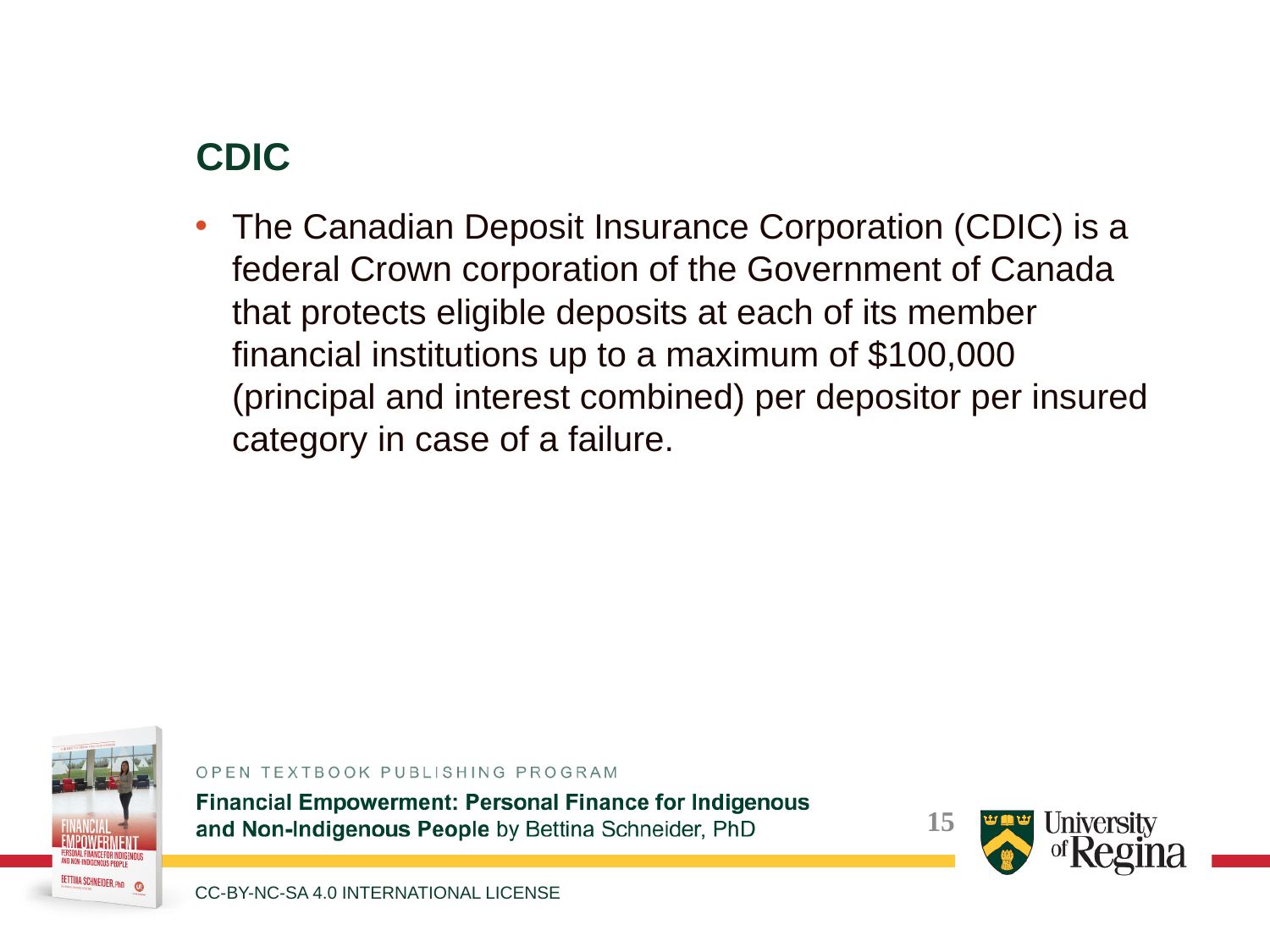

CDIC
The Canadian Deposit Insurance Corporation (CDIC) is a federal Crown corporation of the Government of Canada that protects eligible deposits at each of its member financial institutions up to a maximum of $100,000 (principal and interest combined) per depositor per insured category in case of a failure.
CC-BY-NC-SA 4.0 INTERNATIONAL LICENSE